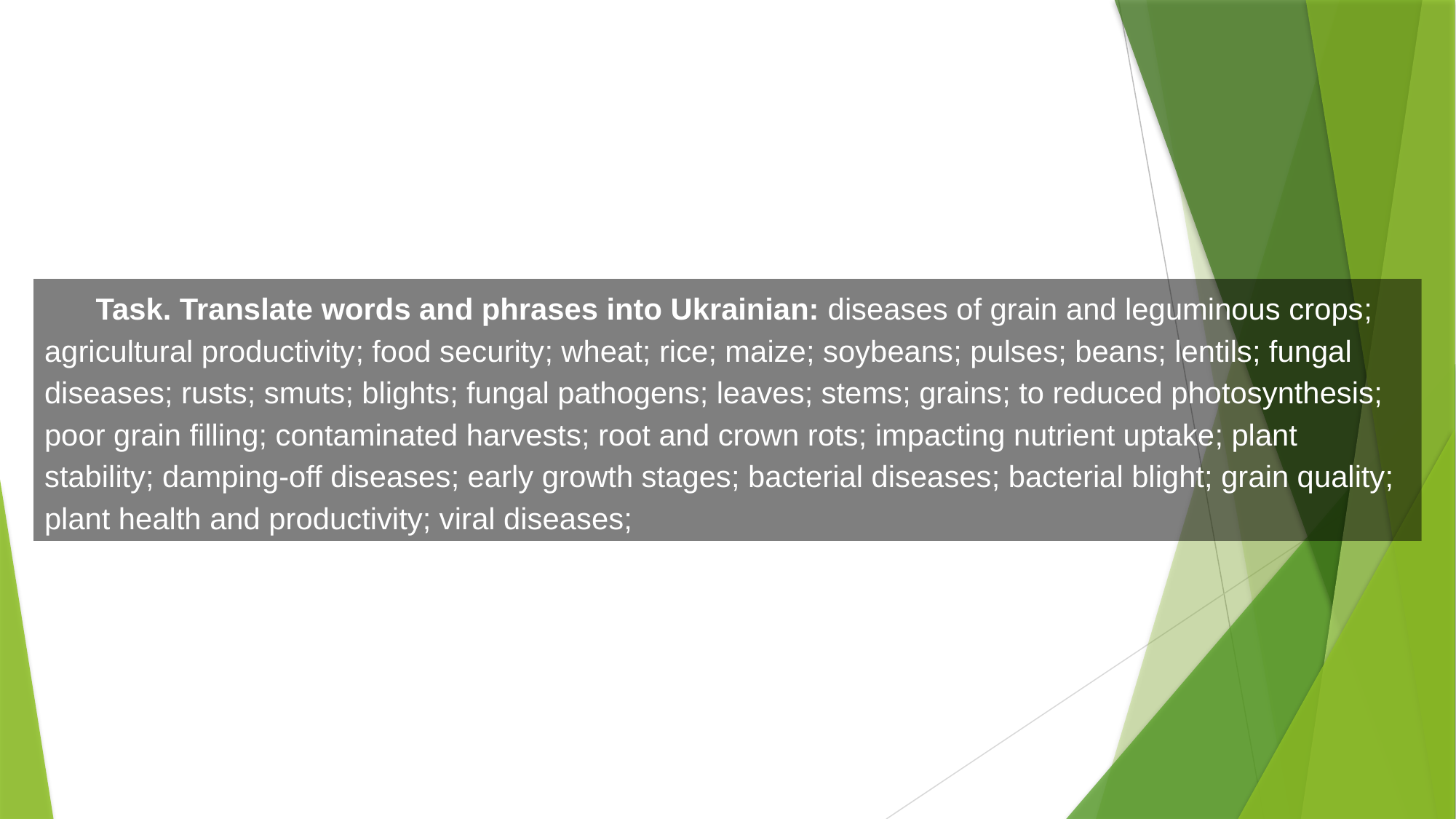

Task. Translate words and phrases into Ukrainian: diseases of grain and leguminous crops; agricultural productivity; food security; wheat; rice; maize; soybeans; pulses; beans; lentils; fungal diseases; rusts; smuts; blights; fungal pathogens; leaves; stems; grains; to reduced photosynthesis; poor grain filling; contaminated harvests; root and crown rots; impacting nutrient uptake; plant stability; damping-off diseases; early growth stages; bacterial diseases; bacterial blight; grain quality; plant health and productivity; viral diseases;